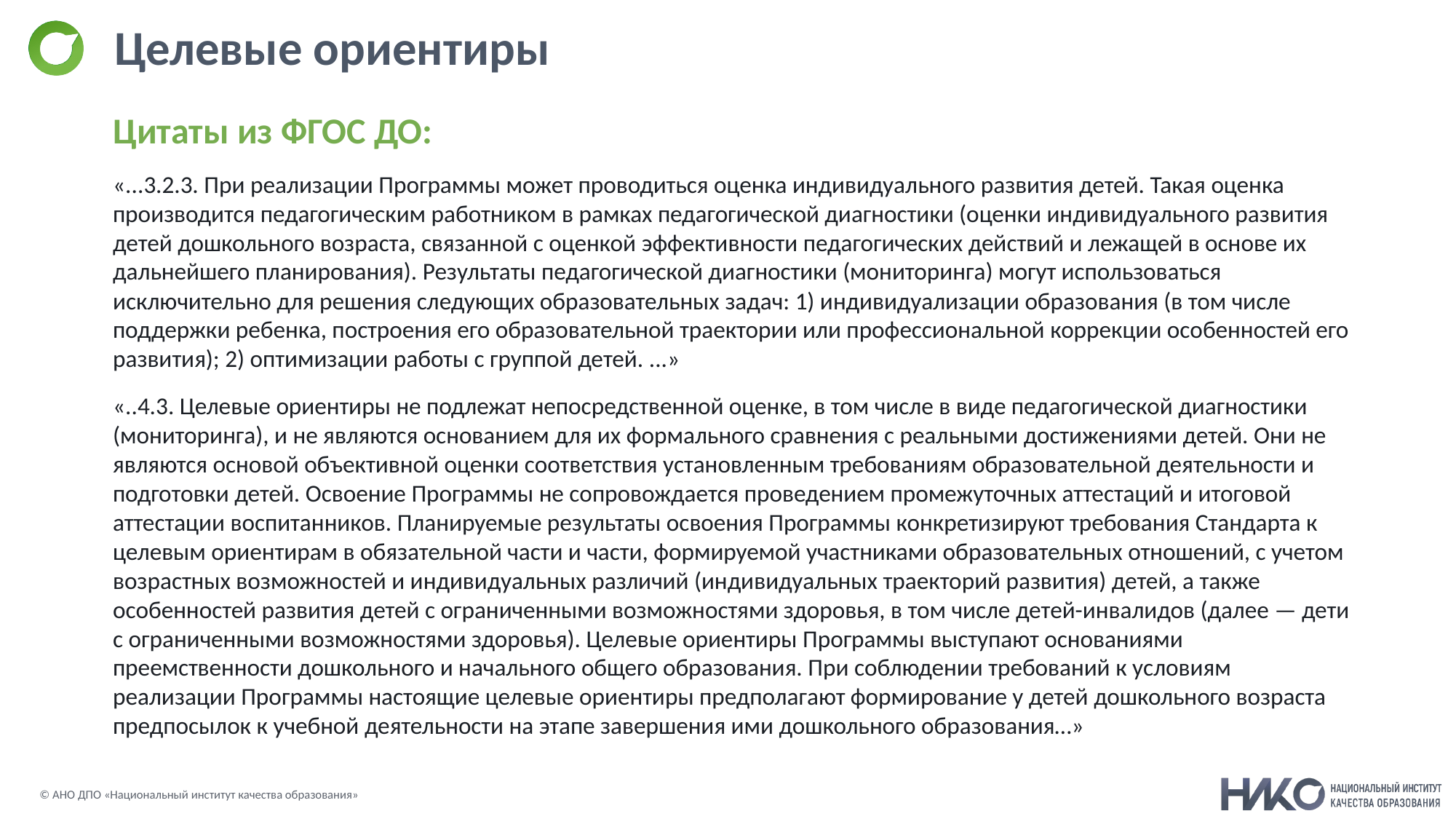

# Целевые ориентиры
Цитаты из ФГОС ДО:
«...3.2.3. При реализации Программы может проводиться оценка индивидуального развития детей. Такая оценка производится педагогическим работником в рамках педагогической диагностики (оценки индивидуального развития детей дошкольного возраста, связанной с оценкой эффективности педагогических действий и лежащей в основе их дальнейшего планирования). Результаты педагогической диагностики (мониторинга) могут использоваться исключительно для решения следующих образовательных задач: 1) индивидуализации образования (в том числе поддержки ребенка, построения его образовательной траектории или профессиональной коррекции особенностей его развития); 2) оптимизации работы с группой детей. ...»
«..4.3. Целевые ориентиры не подлежат непосредственной оценке, в том числе в виде педагогической диагностики (мониторинга), и не являются основанием для их формального сравнения с реальными достижениями детей. Они не являются основой объективной оценки соответствия установленным требованиям образовательной деятельности и подготовки детей. Освоение Программы не сопровождается проведением промежуточных аттестаций и итоговой аттестации воспитанников. Планируемые результаты освоения Программы конкретизируют требования Стандарта к целевым ориентирам в обязательной части и части, формируемой участниками образовательных отношений, с учетом возрастных возможностей и индивидуальных различий (индивидуальных траекторий развития) детей, а также особенностей развития детей с ограниченными возможностями здоровья, в том числе детей-инвалидов (далее — дети с ограниченными возможностями здоровья). Целевые ориентиры Программы выступают основаниями преемственности дошкольного и начального общего образования. При соблюдении требований к условиям реализации Программы настоящие целевые ориентиры предполагают формирование у детей дошкольного возраста предпосылок к учебной деятельности на этапе завершения ими дошкольного образования…»